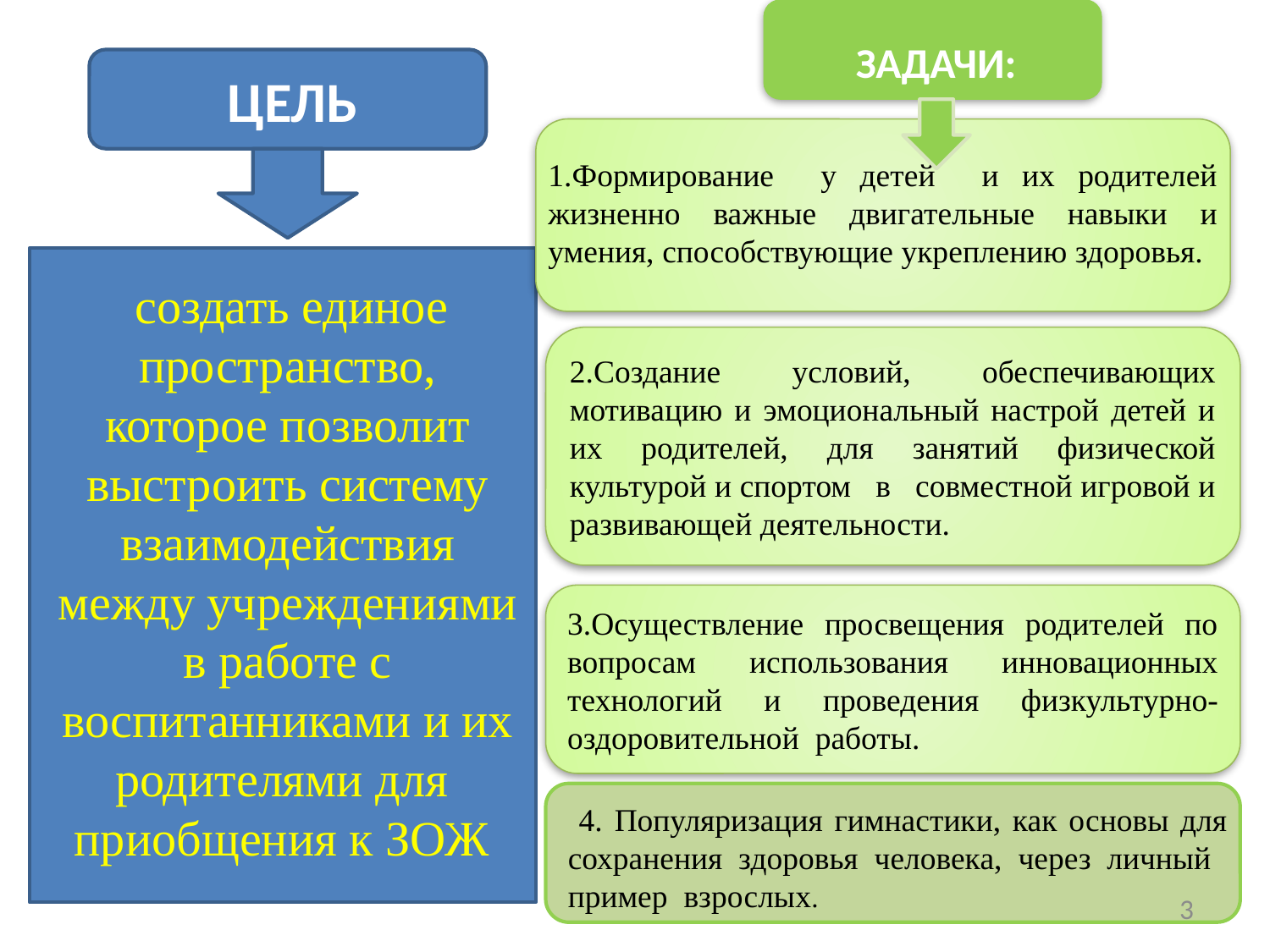

ЗАДАЧИ:

ЦЕЛЬ

1.Формирование  у детей  и их родителей жизненно важные двигательные навыки и умения, способствующие укреплению здоровья.

 создать единое пространство, которое позволит выстроить систему взаимодействия между учреждениями в работе с воспитанниками и их родителями для  приобщения к ЗОЖ
2.Создание условий, обеспечивающих мотивацию и эмоциональный настрой детей и их родителей, для занятий физической культурой и спортом   в   совместной игровой и развивающей деятельности.
3.Осуществление просвещения родителей по вопросам использования инновационных технологий и проведения физкультурно-оздоровительной  работы.

 4. Популяризация гимнастики, как основы для сохранения здоровья человека, через личный  пример  взрослых.
3